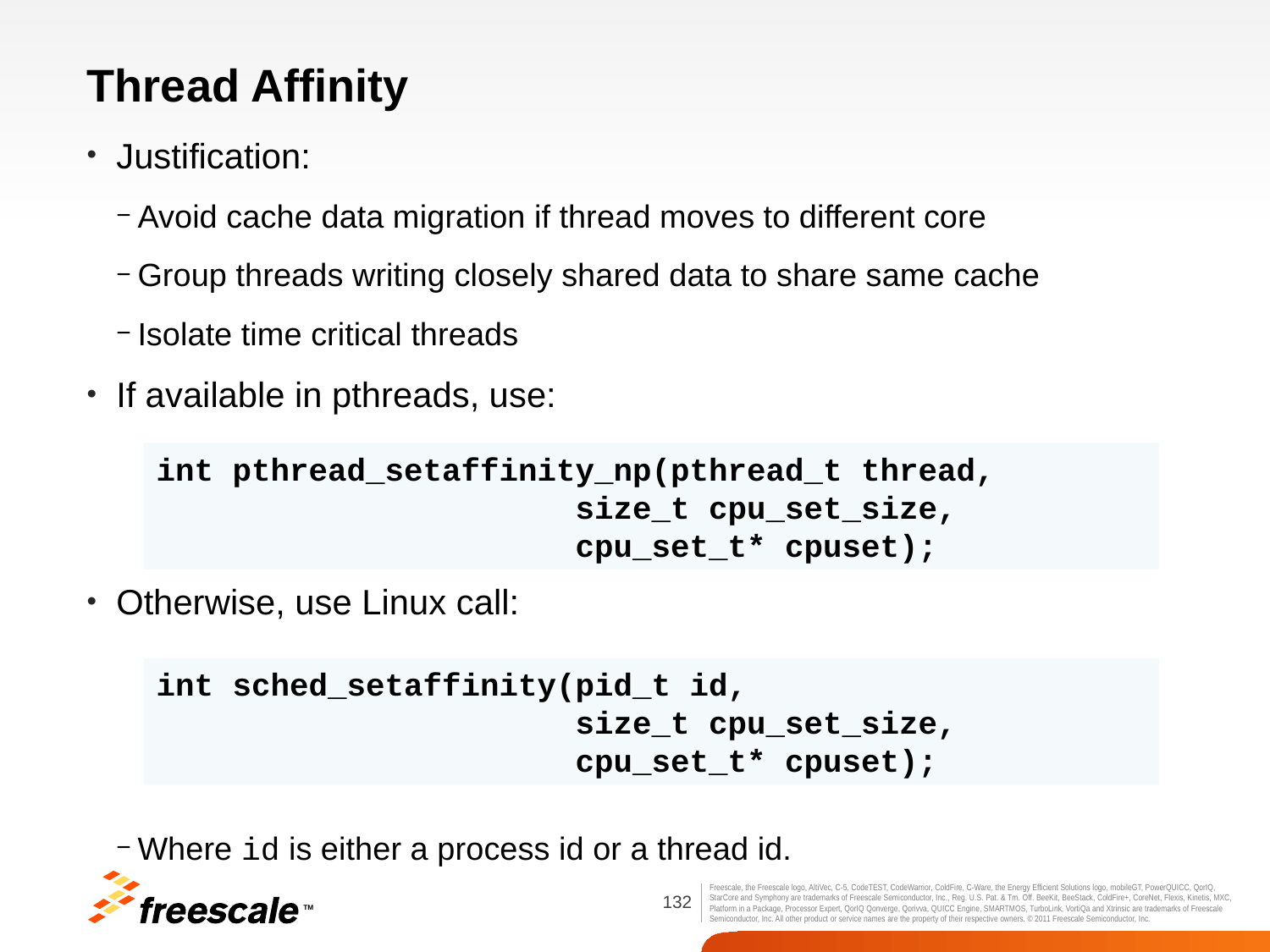

# Thread Affinity
Justification:
Avoid cache data migration if thread moves to different core
Group threads writing closely shared data to share same cache
Isolate time critical threads
If available in pthreads, use:

Otherwise, use Linux call:

Where id is either a process id or a thread id.
int pthread_setaffinity_np(pthread_t thread,
                      size_t cpu_set_size,
                      cpu_set_t* cpuset);
int sched_setaffinity(pid_t id,
                      size_t cpu_set_size,
                      cpu_set_t* cpuset);